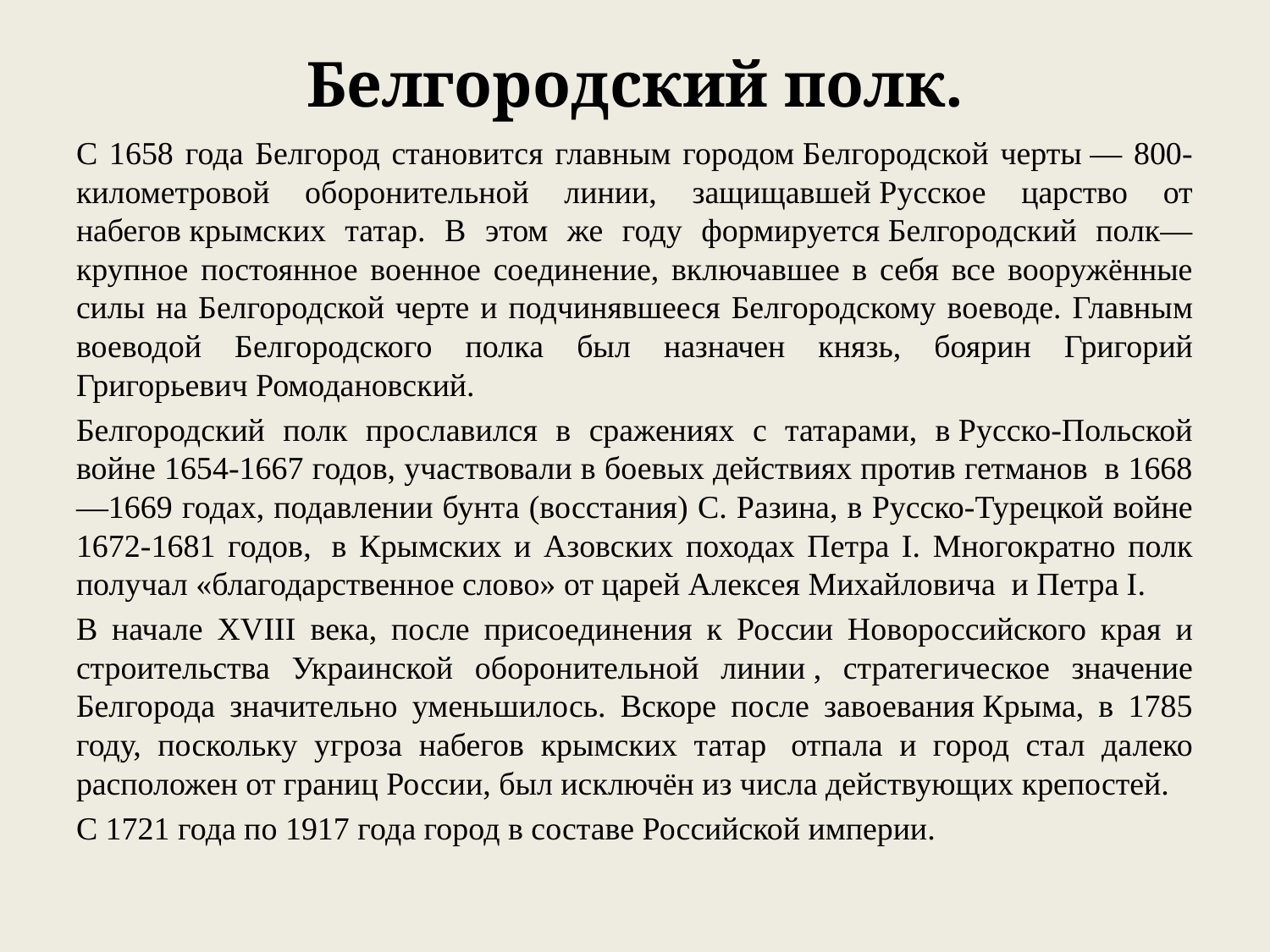

# Белгородский полк.
С 1658 года Белгород становится главным городом Белгородской черты — 800-километровой оборонительной линии, защищавшей Русское царство от набегов крымских татар. В этом же году формируется Белгородский полк— крупное постоянное военное соединение, включавшее в себя все вооружённые силы на Белгородской черте и подчинявшееся Белгородскому воеводе. Главным воеводой Белгородского полка был назначен князь, боярин Григорий Григорьевич Ромодановский.
Белгородский полк прославился в сражениях с татарами, в Русско-Польской войне 1654-1667 годов, участвовали в боевых действиях против гетманов  в 1668—1669 годах, подавлении бунта (восстания) С. Разина, в Русско-Турецкой войне 1672-1681 годов,  в Крымских и Азовских походах Петра I. Многократно полк получал «благодарственное слово» от царей Алексея Михайловича  и Петра I.
В начале XVIII века, после присоединения к России Новороссийского края и строительства Украинской оборонительной линии , стратегическое значение Белгорода значительно уменьшилось. Вскоре после завоевания Крыма, в 1785 году, поскольку угроза набегов крымских татар  отпала и город стал далеко расположен от границ России, был исключён из числа действующих крепостей.
C 1721 года по 1917 года город в составе Российской империи.